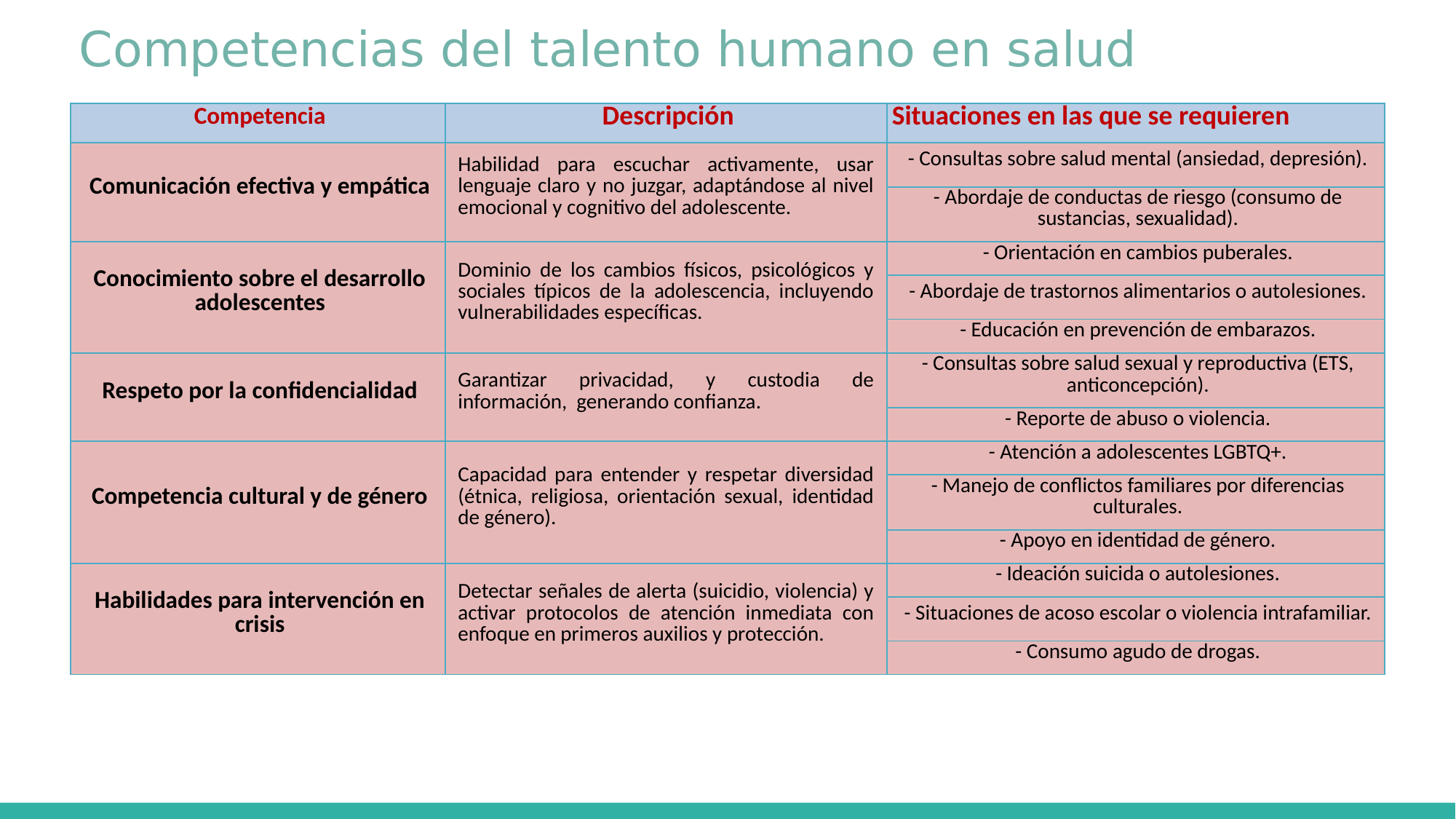

Competencias del talento humano en salud
| Competencia | Descripción | Situaciones en las que se requieren |
| --- | --- | --- |
| Comunicación efectiva y empática | Habilidad para escuchar activamente, usar lenguaje claro y no juzgar, adaptándose al nivel emocional y cognitivo del adolescente. | - Consultas sobre salud mental (ansiedad, depresión). |
|  |  | - Abordaje de conductas de riesgo (consumo de sustancias, sexualidad). |
| Conocimiento sobre el desarrollo adolescentes | Dominio de los cambios físicos, psicológicos y sociales típicos de la adolescencia, incluyendo vulnerabilidades específicas. | - Orientación en cambios puberales. |
|  |  | - Abordaje de trastornos alimentarios o autolesiones. |
|  |  | - Educación en prevención de embarazos. |
| Respeto por la confidencialidad | Garantizar privacidad, y custodia de información, generando confianza. | - Consultas sobre salud sexual y reproductiva (ETS, anticoncepción). |
|  |  | - Reporte de abuso o violencia. |
| Competencia cultural y de género | Capacidad para entender y respetar diversidad (étnica, religiosa, orientación sexual, identidad de género). | - Atención a adolescentes LGBTQ+. |
|  |  | - Manejo de conflictos familiares por diferencias culturales. |
|  |  | - Apoyo en identidad de género. |
| Habilidades para intervención en crisis | Detectar señales de alerta (suicidio, violencia) y activar protocolos de atención inmediata con enfoque en primeros auxilios y protección. | - Ideación suicida o autolesiones. |
|  |  | - Situaciones de acoso escolar o violencia intrafamiliar. |
|  |  | - Consumo agudo de drogas. |